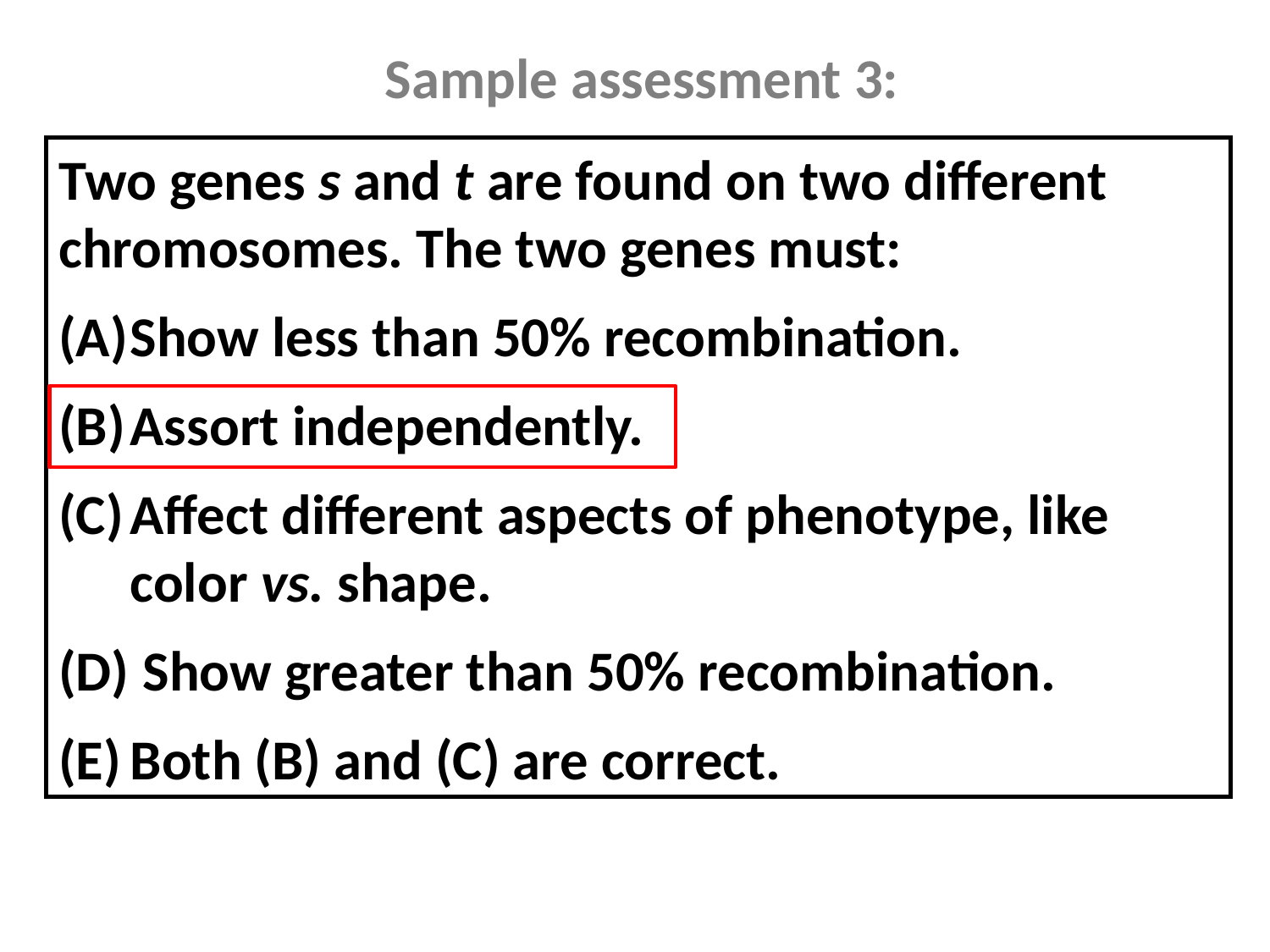

Sample assessment 3:
Two genes s and t are found on two different chromosomes. The two genes must:
Show less than 50% recombination.
Assort independently.
Affect different aspects of phenotype, like color vs. shape.
 Show greater than 50% recombination.
Both (B) and (C) are correct.